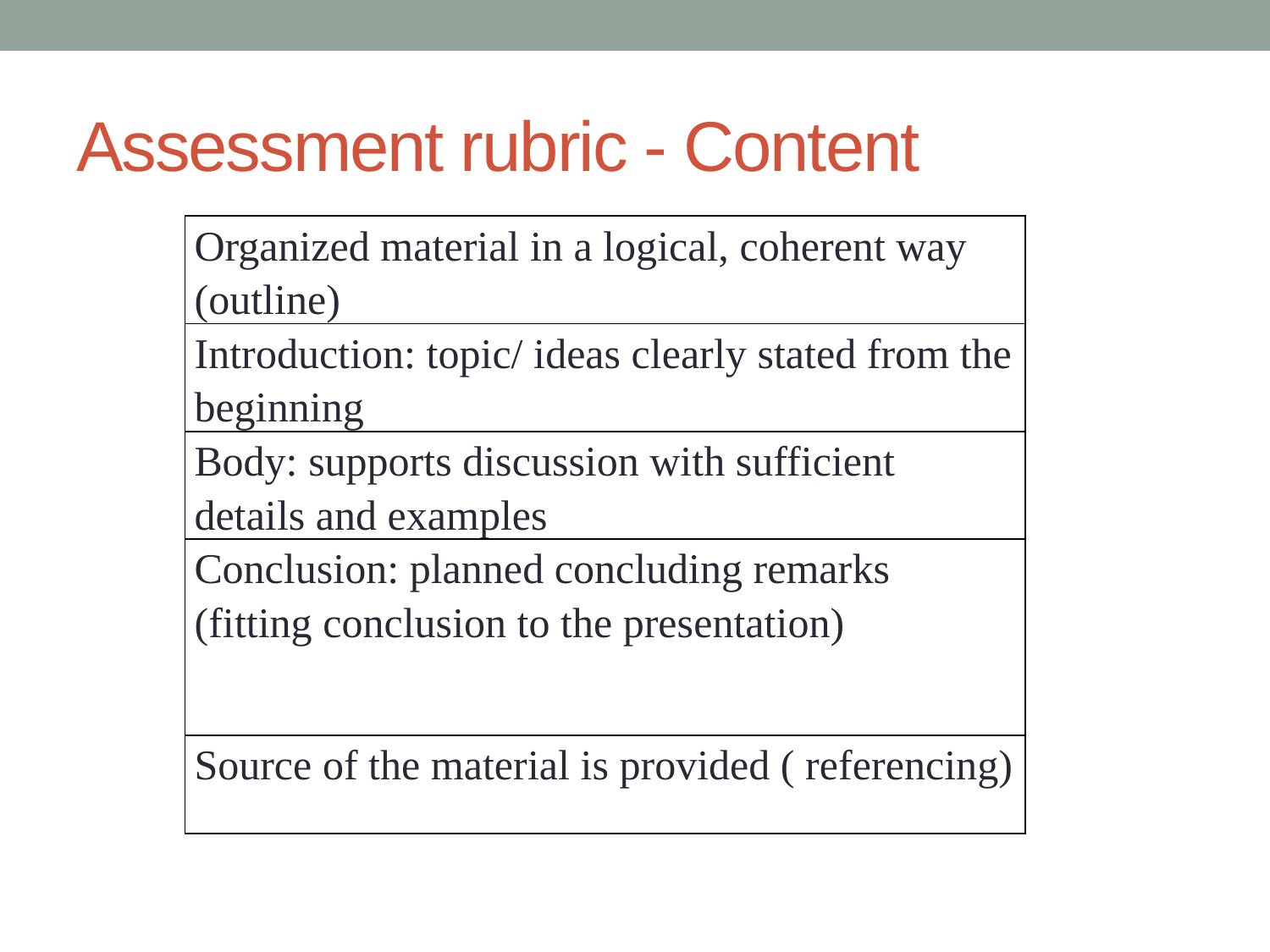

# Assessment rubric - Content
| Organized material in a logical, coherent way (outline) |
| --- |
| Introduction: topic/ ideas clearly stated from the beginning |
| Body: supports discussion with sufficient details and examples |
| Conclusion: planned concluding remarks (fitting conclusion to the presentation) |
| Source of the material is provided ( referencing) |